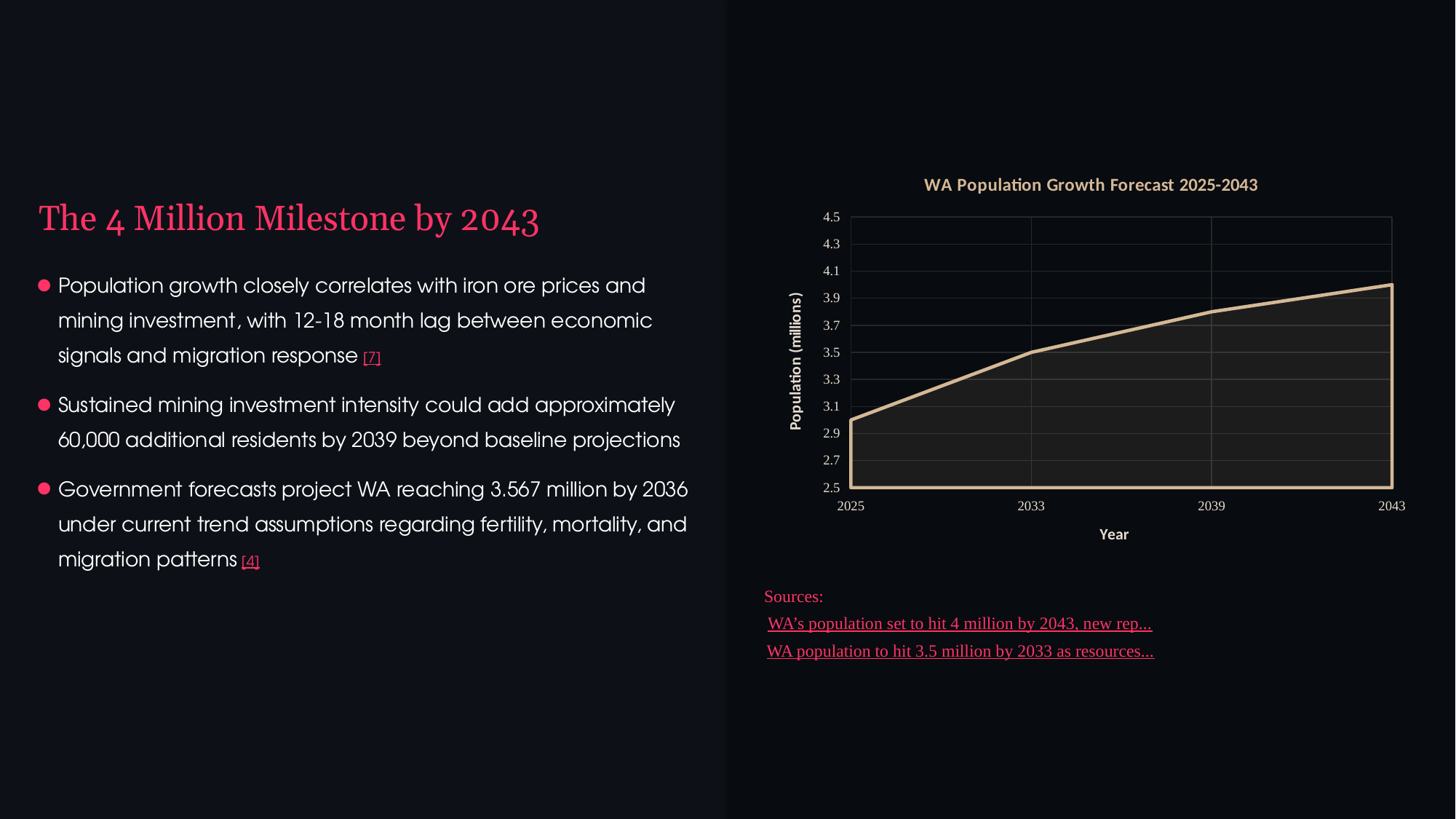

### Chart: WA Population Growth Forecast 2025-2043

| Category | WA Population |
|---|---|
| 2025 | 3.0 |
| 2033 | 3.5 |
| 2039 | 3.8 |
| 2043 | 4.0 |
The 4 Million Milestone by 2043
Population growth closely correlates with iron ore prices and mining investment, with 12-18 month lag between economic signals and migration response [7]
Sustained mining investment intensity could add approximately 60,000 additional residents by 2039 beyond baseline projections
Government forecasts project WA reaching 3.567 million by 2036 under current trend assumptions regarding fertility, mortality, and migration patterns [4]
Sources:
WA’s population set to hit 4 million by 2043, new rep...
WA population to hit 3.5 million by 2033 as resources...